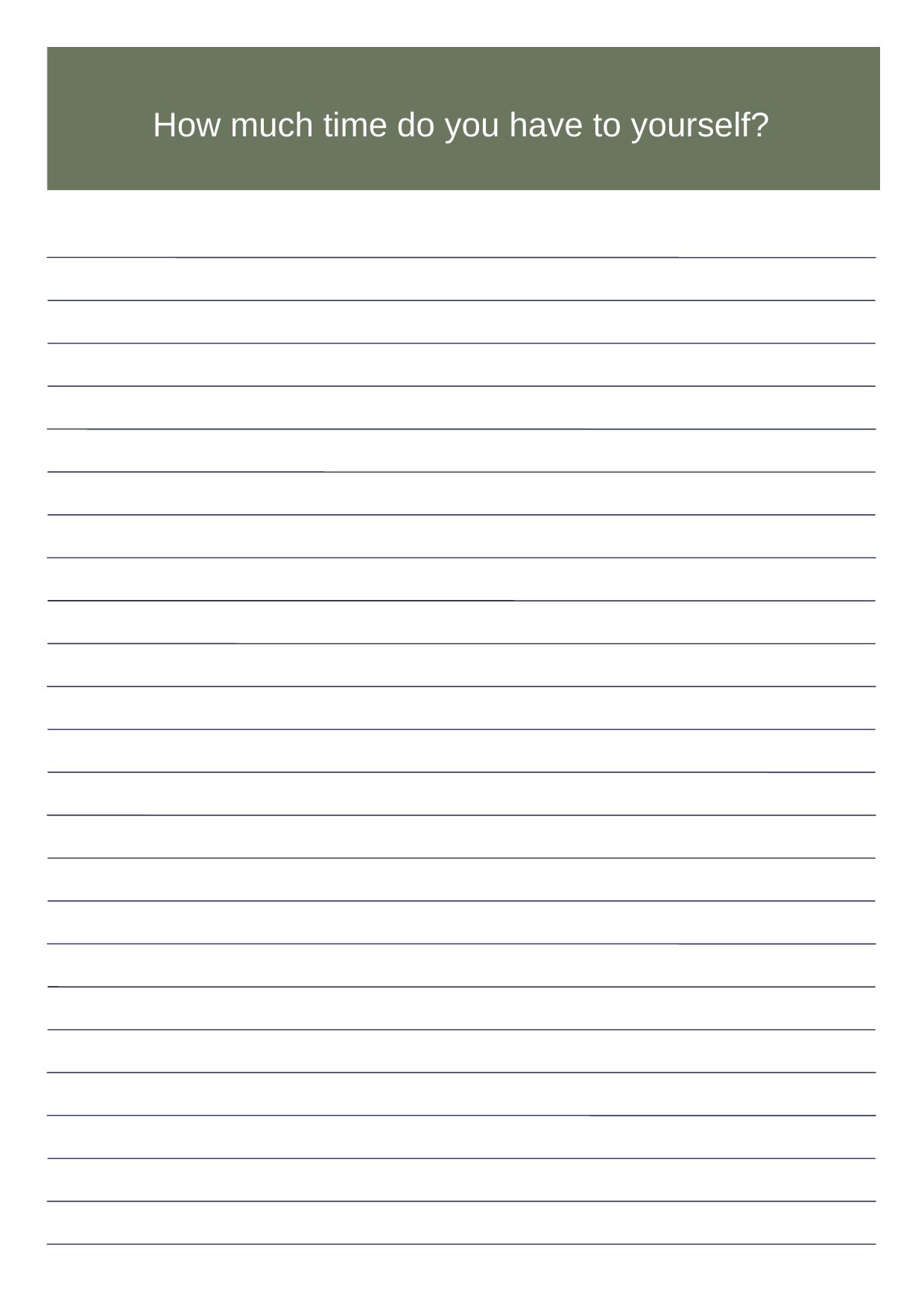

How much time do you have to yourself?